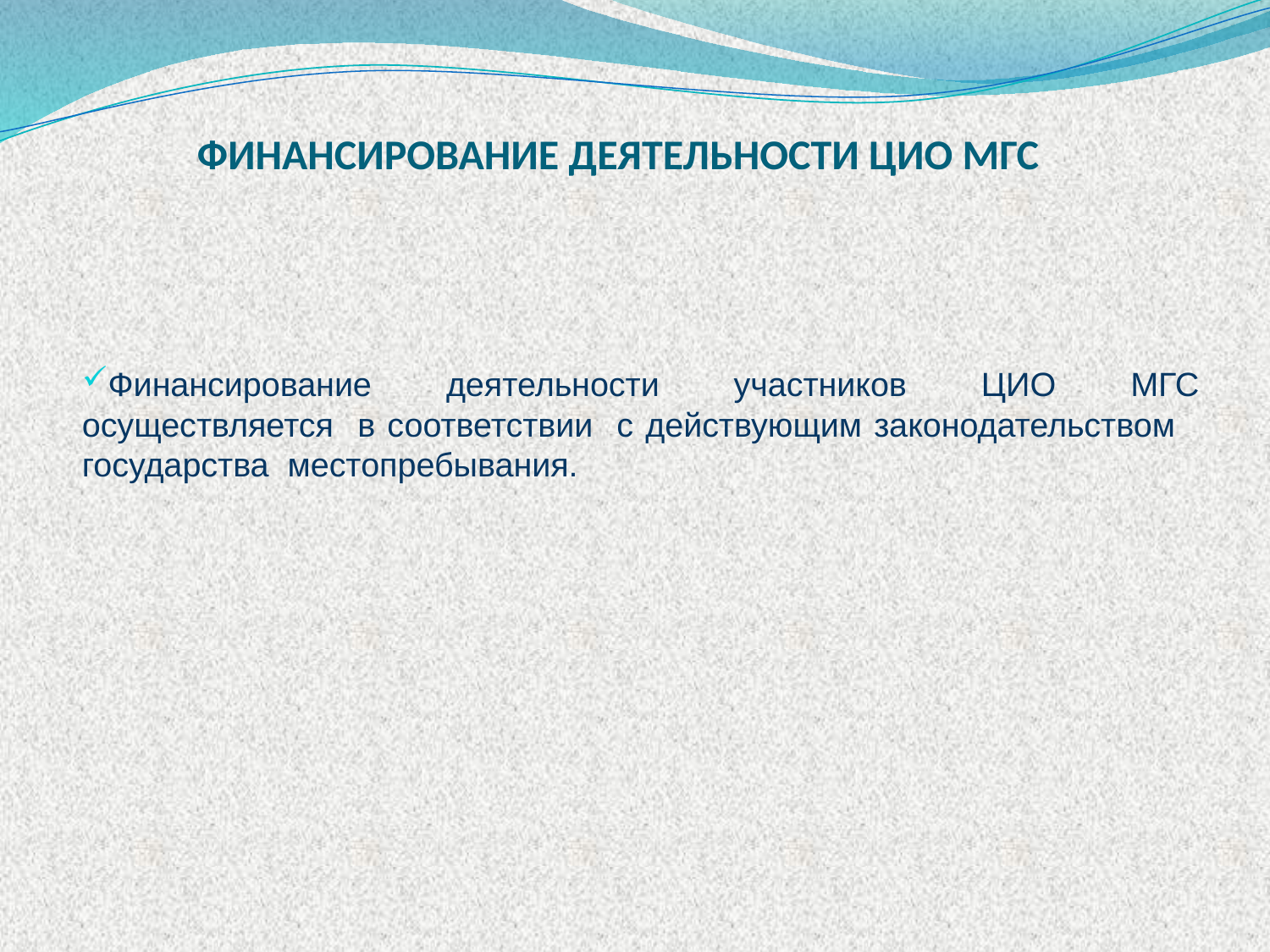

ФИНАНСИРОВАНИЕ ДЕЯТЕЛЬНОСТИ ЦИО МГС
Финансирование деятельности участников ЦИО МГС осуществляется  в соответствии  с действующим законодательством   государства  местопребывания.